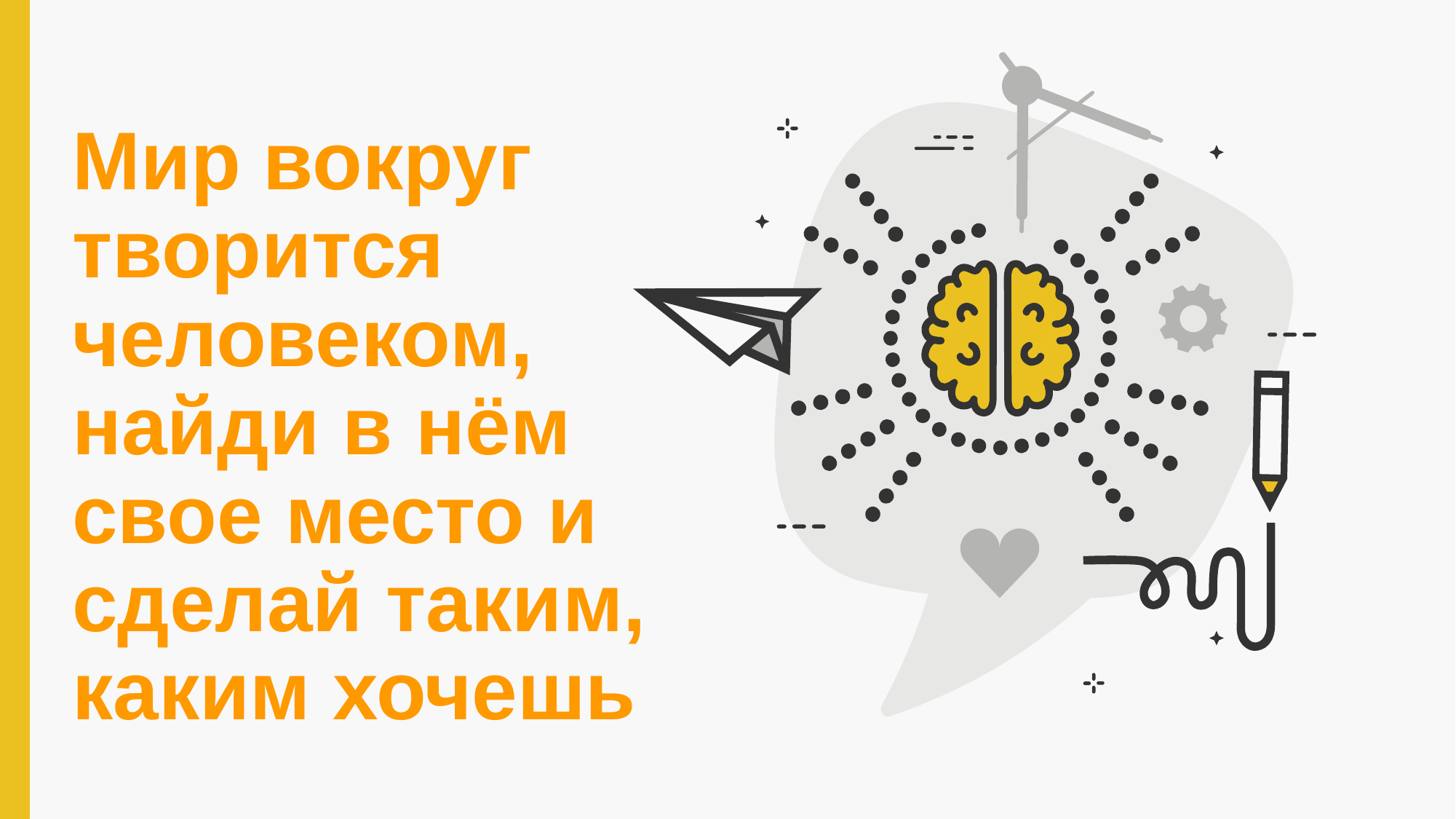

# Мир вокруг творится человеком, найди в нём свое место и сделай таким, каким хочешь